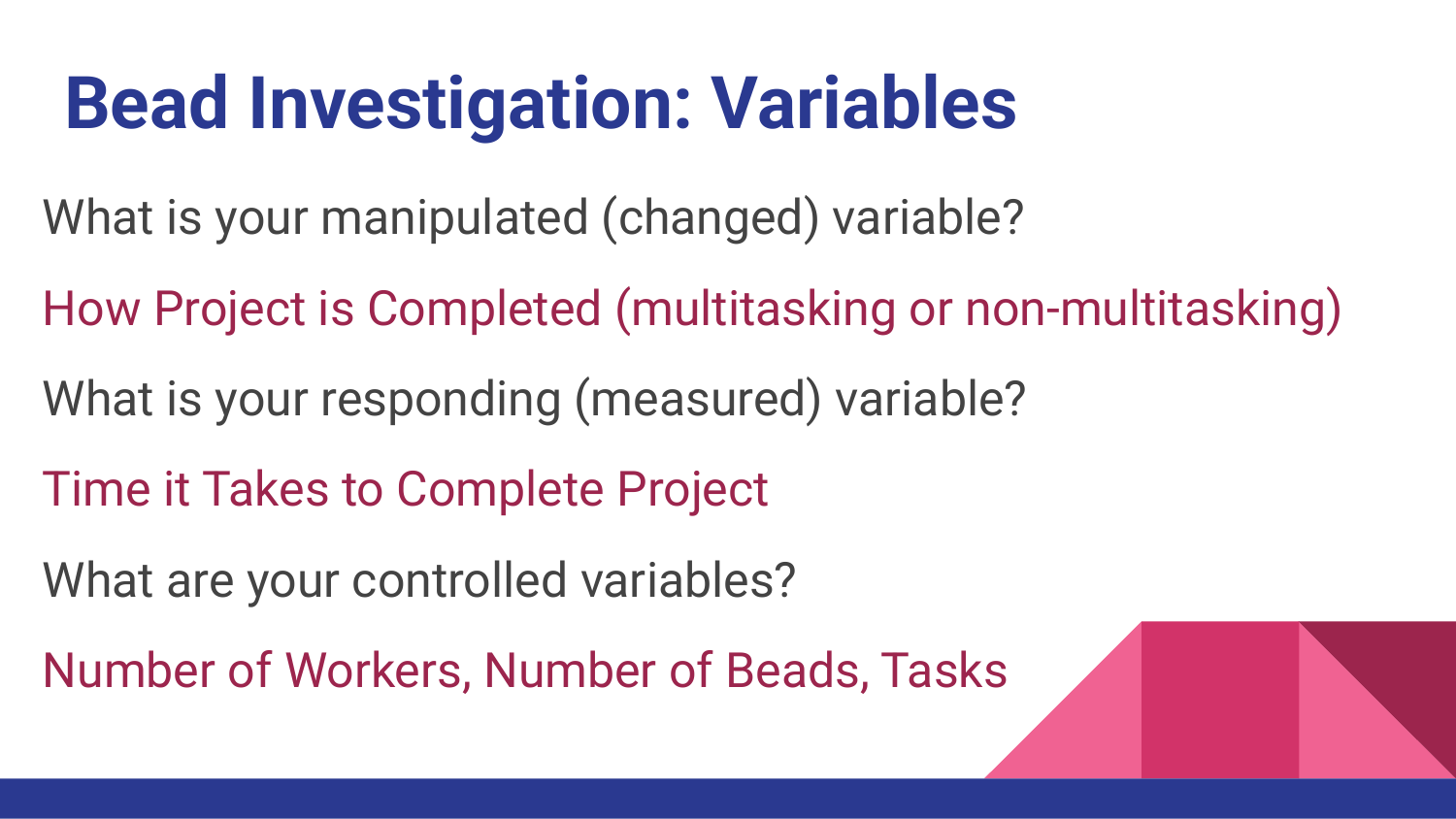

# Bead Investigation: Variables
What is your manipulated (changed) variable?
How Project is Completed (multitasking or non-multitasking)
What is your responding (measured) variable?
Time it Takes to Complete Project
What are your controlled variables?
Number of Workers, Number of Beads, Tasks